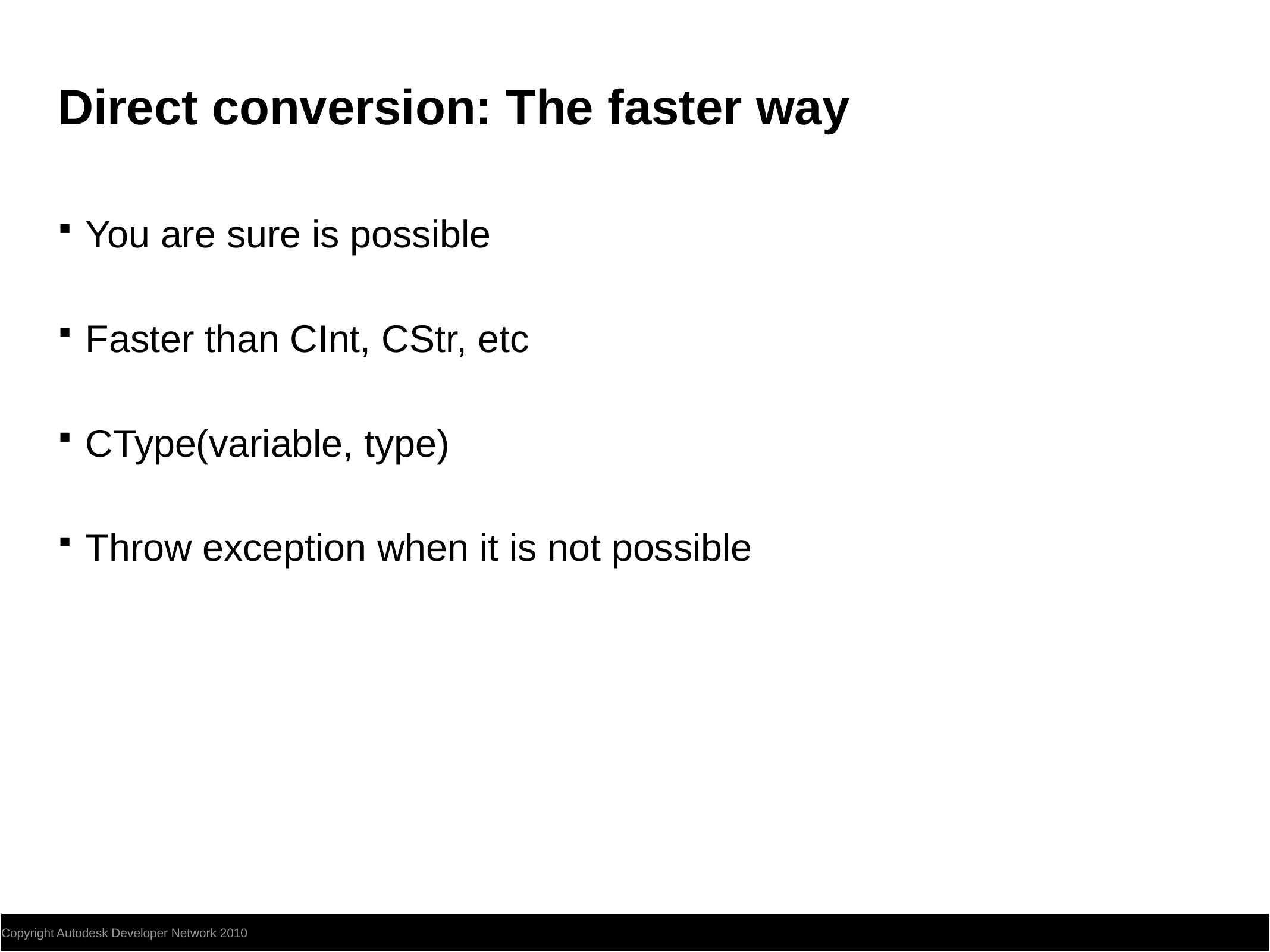

# Direct conversion: The faster way
You are sure is possible

Faster than CInt, CStr, etc

CType(variable, type)

Throw exception when it is not possible